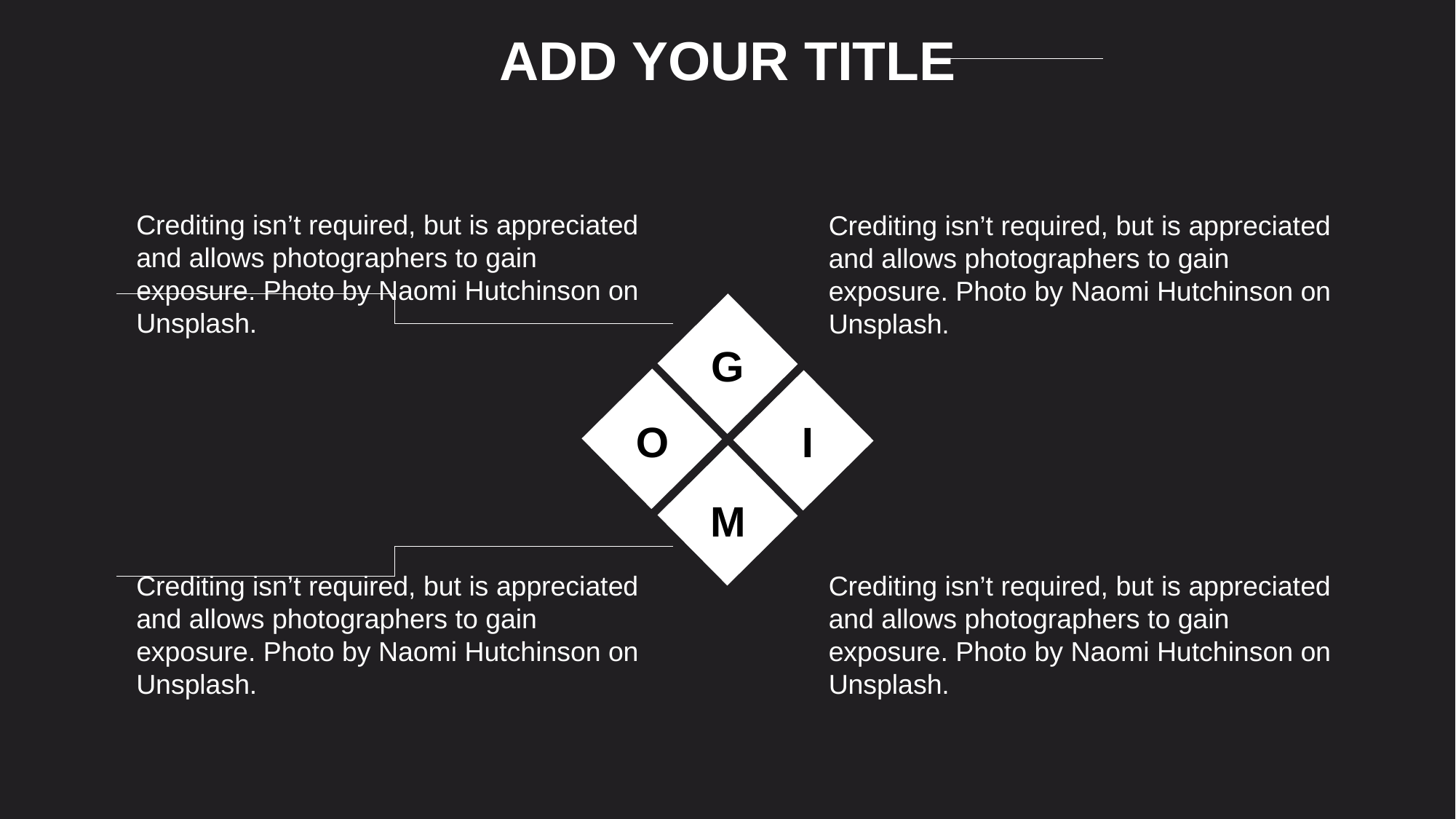

ADD YOUR TITLE
Crediting isn’t required, but is appreciated and allows photographers to gain exposure. Photo by Naomi Hutchinson on Unsplash.
Crediting isn’t required, but is appreciated and allows photographers to gain exposure. Photo by Naomi Hutchinson on Unsplash.

G

O

I

M
Crediting isn’t required, but is appreciated and allows photographers to gain exposure. Photo by Naomi Hutchinson on Unsplash.
Crediting isn’t required, but is appreciated and allows photographers to gain exposure. Photo by Naomi Hutchinson on Unsplash.